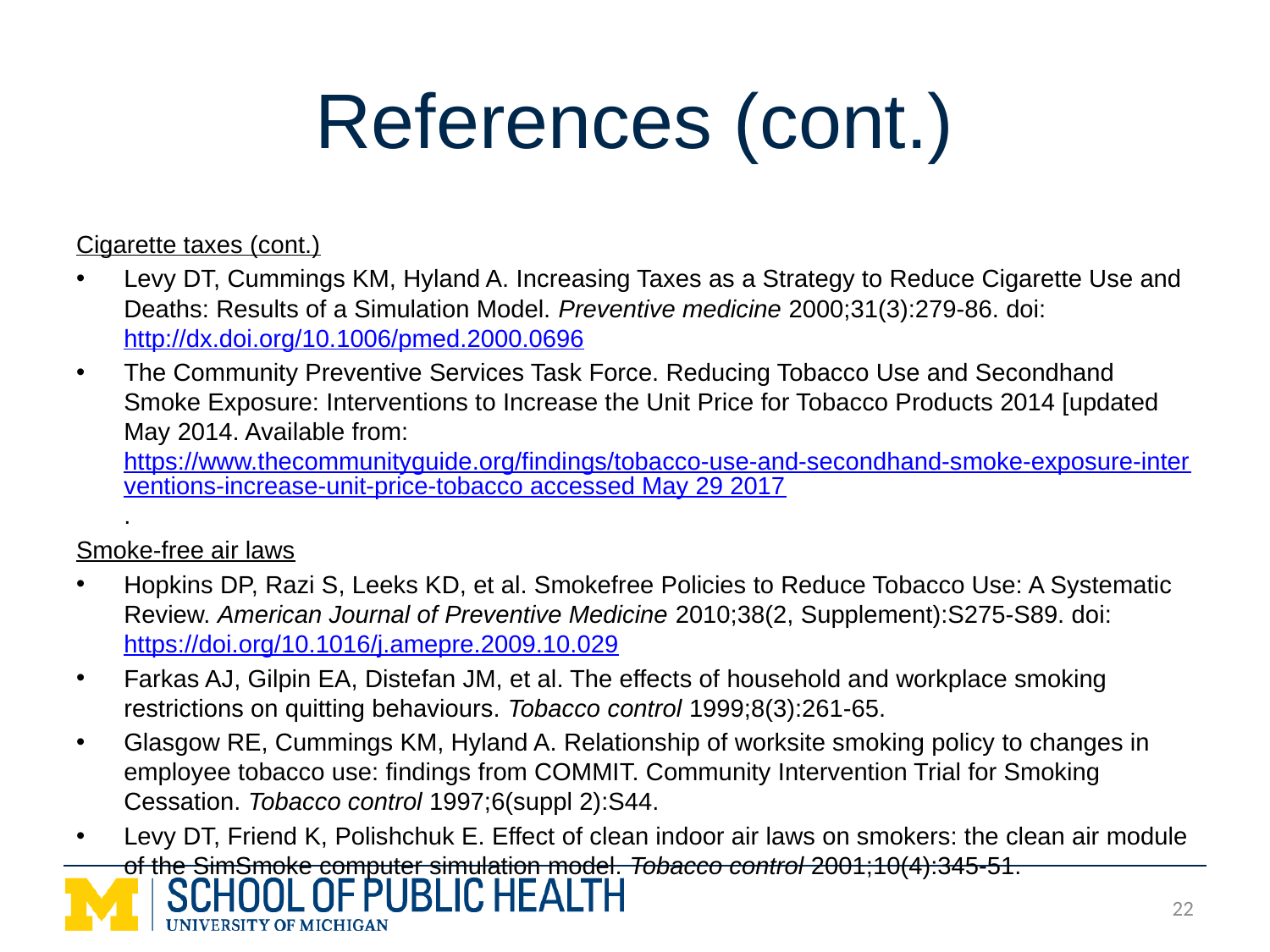

# References (cont.)
Cigarette taxes (cont.)
Levy DT, Cummings KM, Hyland A. Increasing Taxes as a Strategy to Reduce Cigarette Use and Deaths: Results of a Simulation Model. Preventive medicine 2000;31(3):279-86. doi: http://dx.doi.org/10.1006/pmed.2000.0696
The Community Preventive Services Task Force. Reducing Tobacco Use and Secondhand Smoke Exposure: Interventions to Increase the Unit Price for Tobacco Products 2014 [updated May 2014. Available from: https://www.thecommunityguide.org/findings/tobacco-use-and-secondhand-smoke-exposure-interventions-increase-unit-price-tobacco accessed May 29 2017.
Smoke-free air laws
Hopkins DP, Razi S, Leeks KD, et al. Smokefree Policies to Reduce Tobacco Use: A Systematic Review. American Journal of Preventive Medicine 2010;38(2, Supplement):S275-S89. doi: https://doi.org/10.1016/j.amepre.2009.10.029
Farkas AJ, Gilpin EA, Distefan JM, et al. The effects of household and workplace smoking restrictions on quitting behaviours. Tobacco control 1999;8(3):261-65.
Glasgow RE, Cummings KM, Hyland A. Relationship of worksite smoking policy to changes in employee tobacco use: findings from COMMIT. Community Intervention Trial for Smoking Cessation. Tobacco control 1997;6(suppl 2):S44.
Levy DT, Friend K, Polishchuk E. Effect of clean indoor air laws on smokers: the clean air module of the SimSmoke computer simulation model. Tobacco control 2001;10(4):345-51.
22